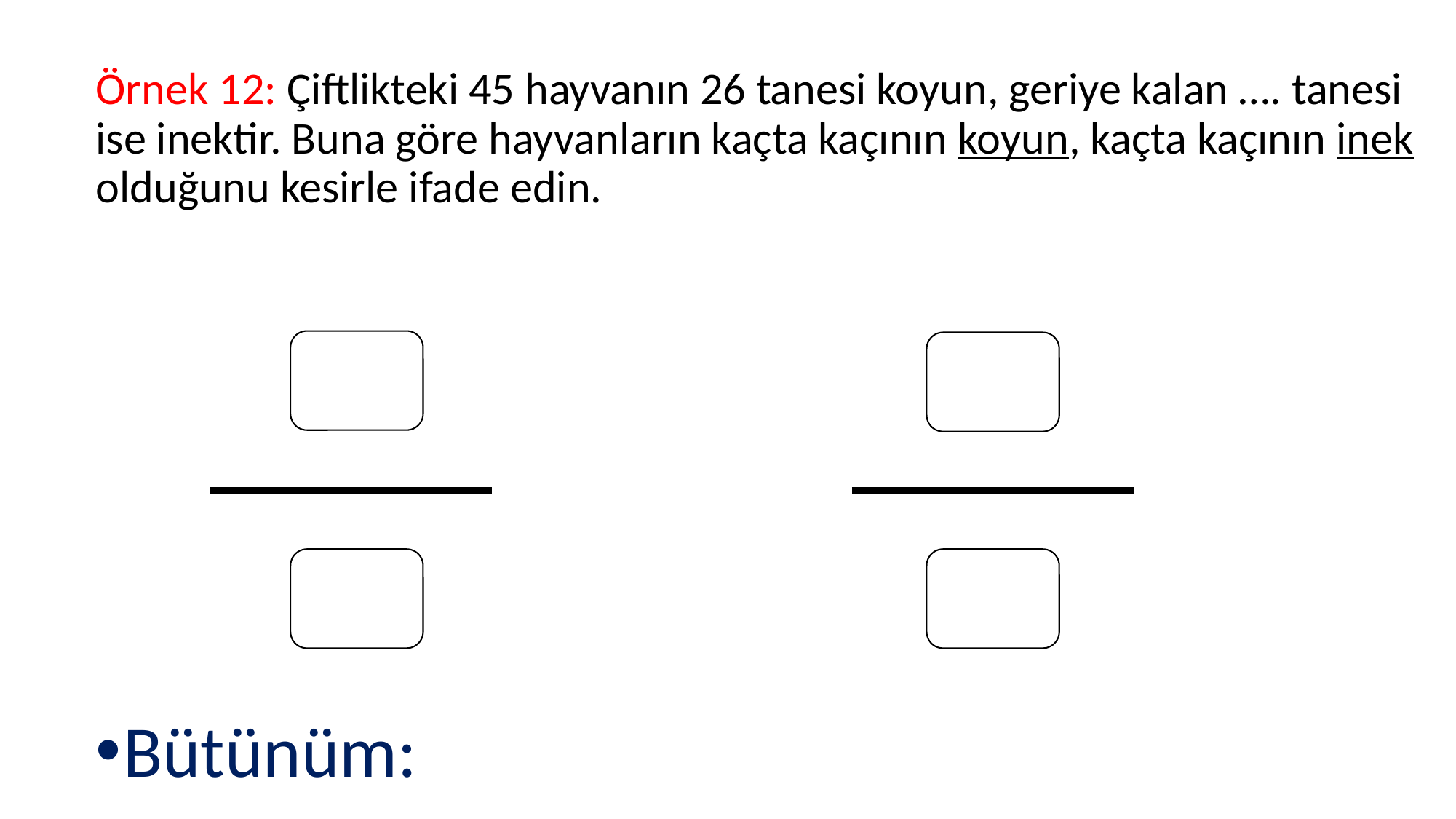

# Örnek 12: Çiftlikteki 45 hayvanın 26 tanesi koyun, geriye kalan …. tanesi ise inektir. Buna göre hayvanların kaçta kaçının koyun, kaçta kaçının inek olduğunu kesirle ifade edin.

Bütünüm: